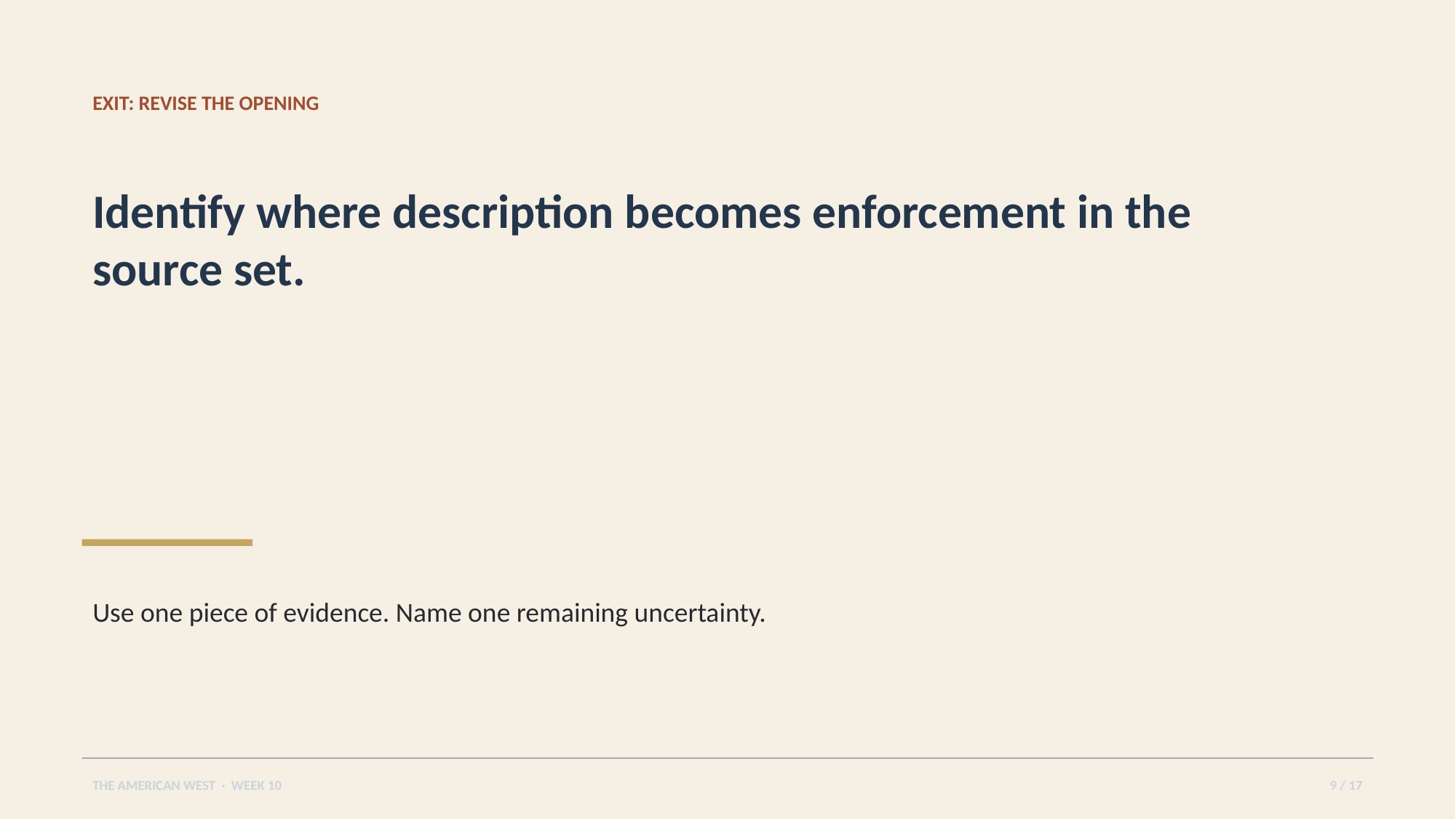

EXIT: REVISE THE OPENING
Identify where description becomes enforcement in the source set.

Use one piece of evidence. Name one remaining uncertainty.

THE AMERICAN WEST  ·  WEEK 10
9 / 17